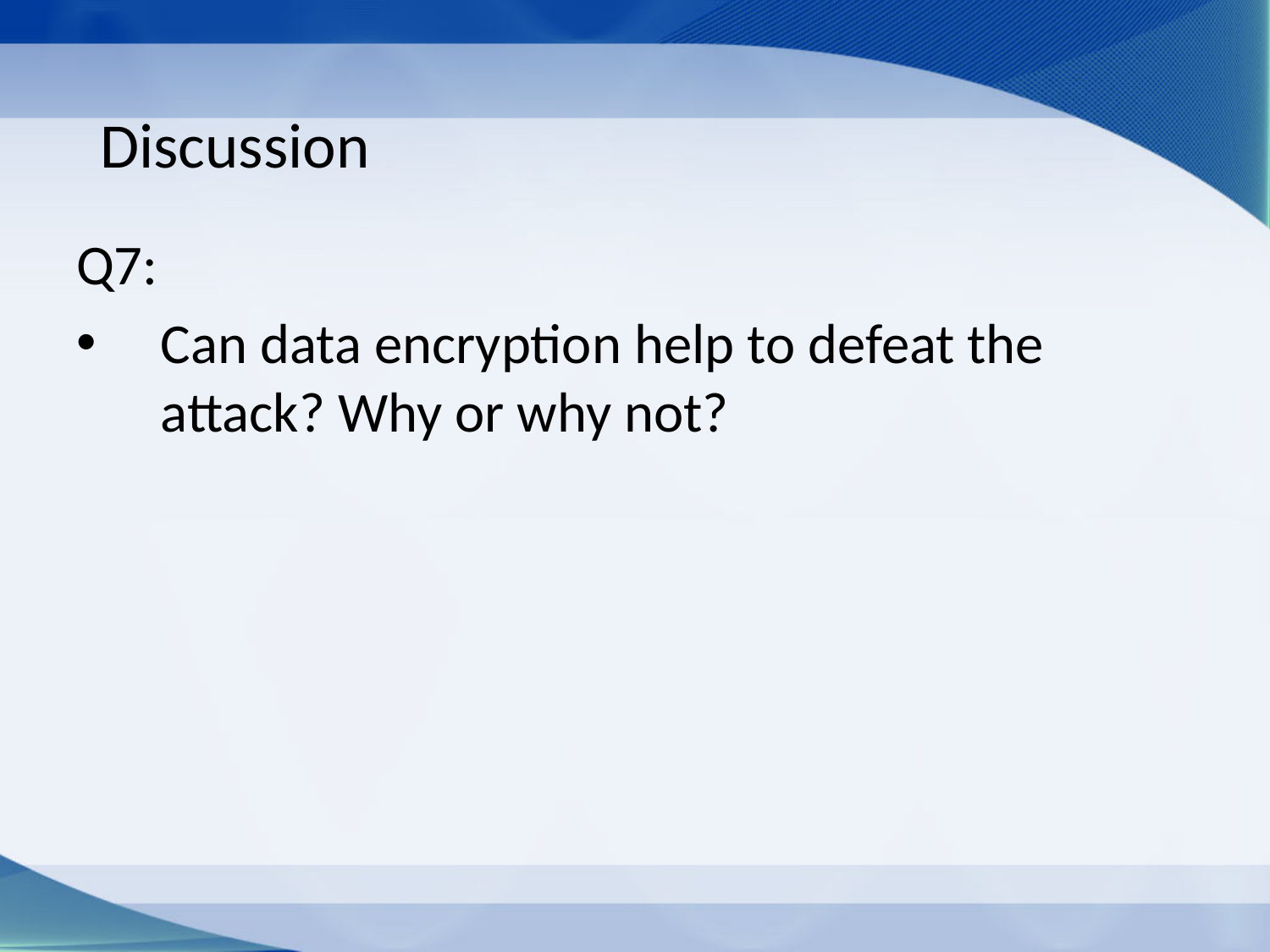

# Discussion
Q7:
Can data encryption help to defeat the attack? Why or why not?